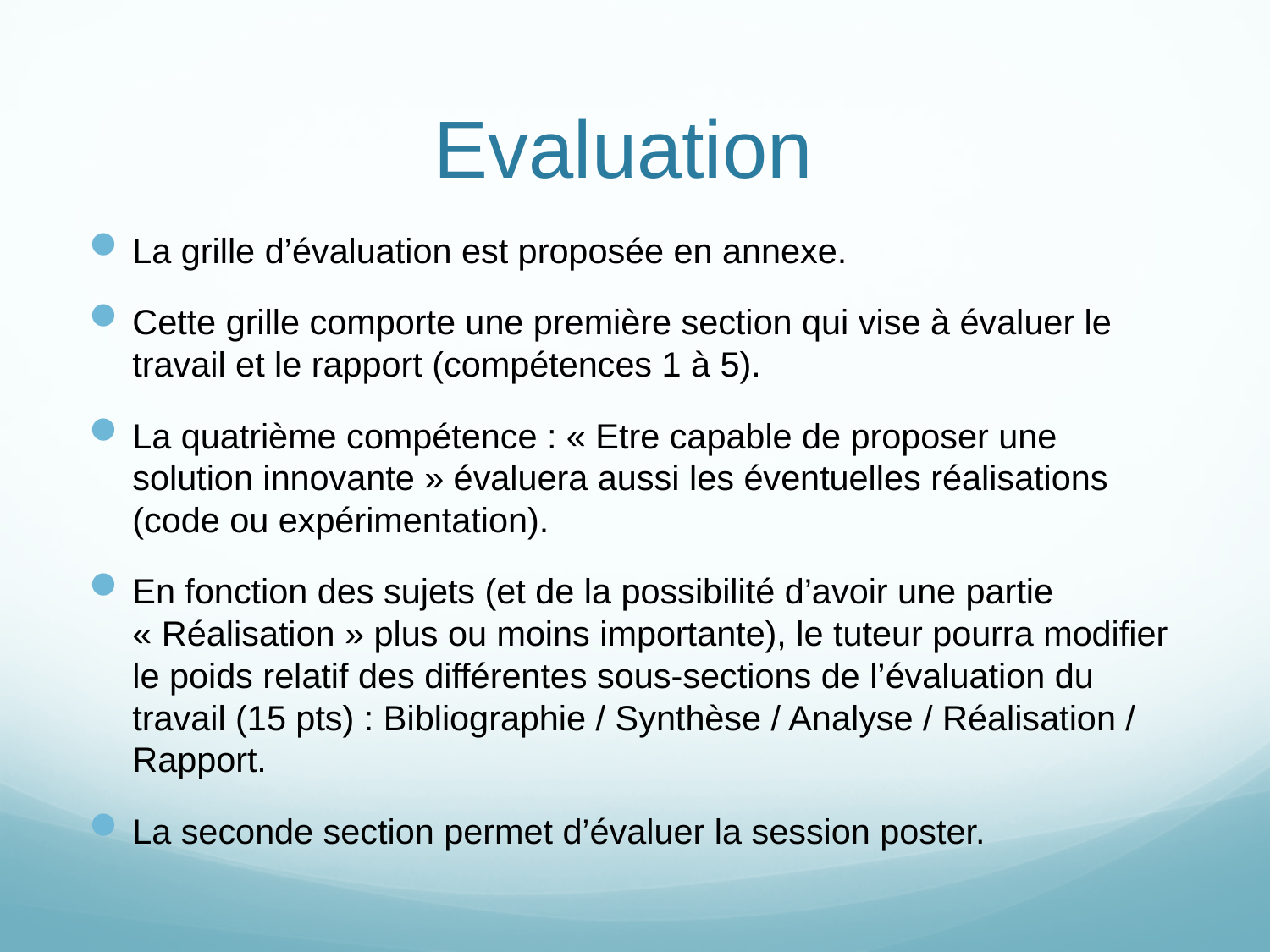

# Evaluation
La grille d’évaluation est proposée en annexe.
Cette grille comporte une première section qui vise à évaluer le travail et le rapport (compétences 1 à 5).
La quatrième compétence : « Etre capable de proposer une solution innovante » évaluera aussi les éventuelles réalisations (code ou expérimentation).
En fonction des sujets (et de la possibilité d’avoir une partie « Réalisation » plus ou moins importante), le tuteur pourra modifier le poids relatif des différentes sous-sections de l’évaluation du travail (15 pts) : Bibliographie / Synthèse / Analyse / Réalisation / Rapport.
La seconde section permet d’évaluer la session poster.